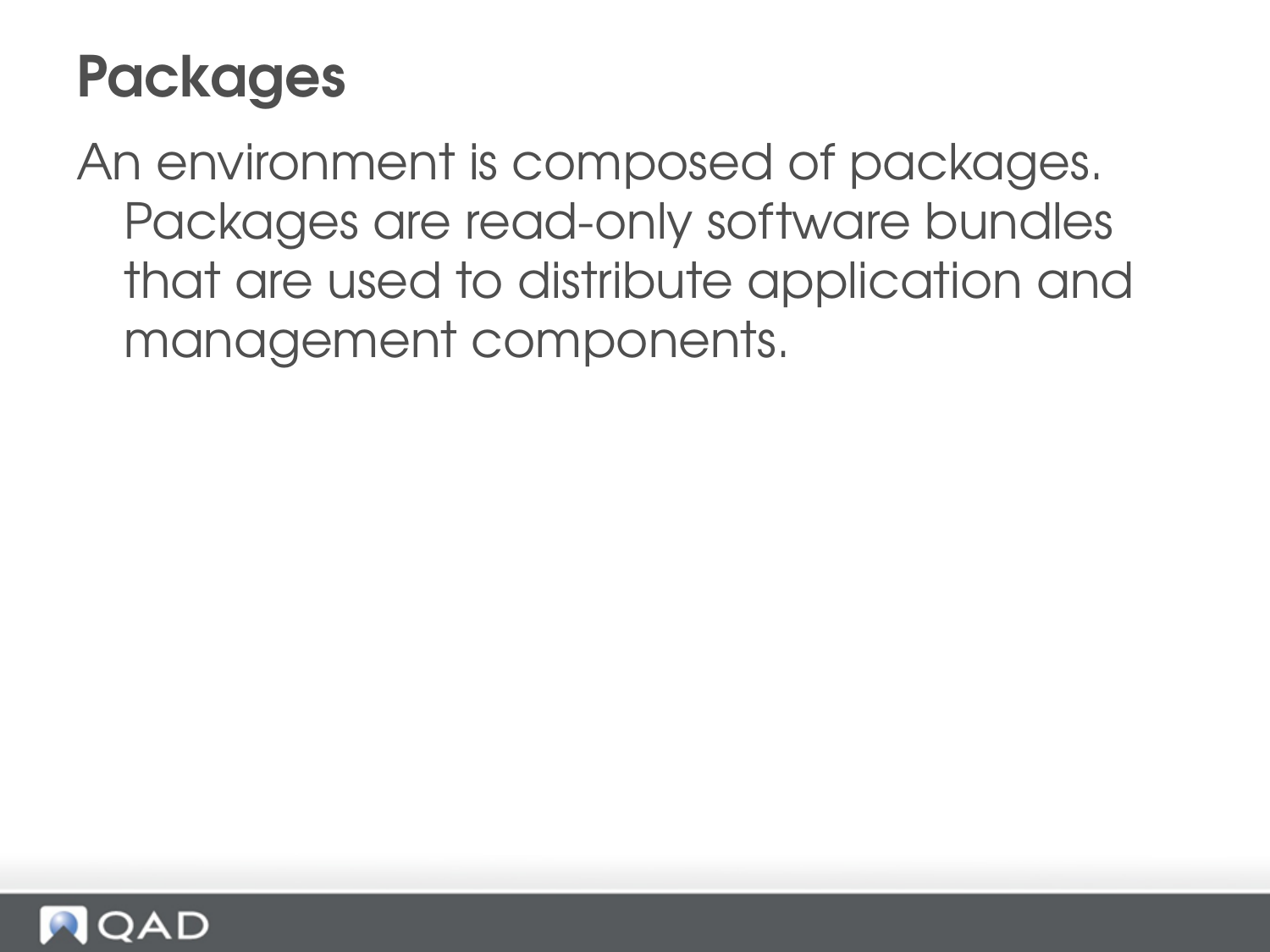

# Packages
An environment is composed of packages. Packages are read-only software bundles that are used to distribute application and management components.